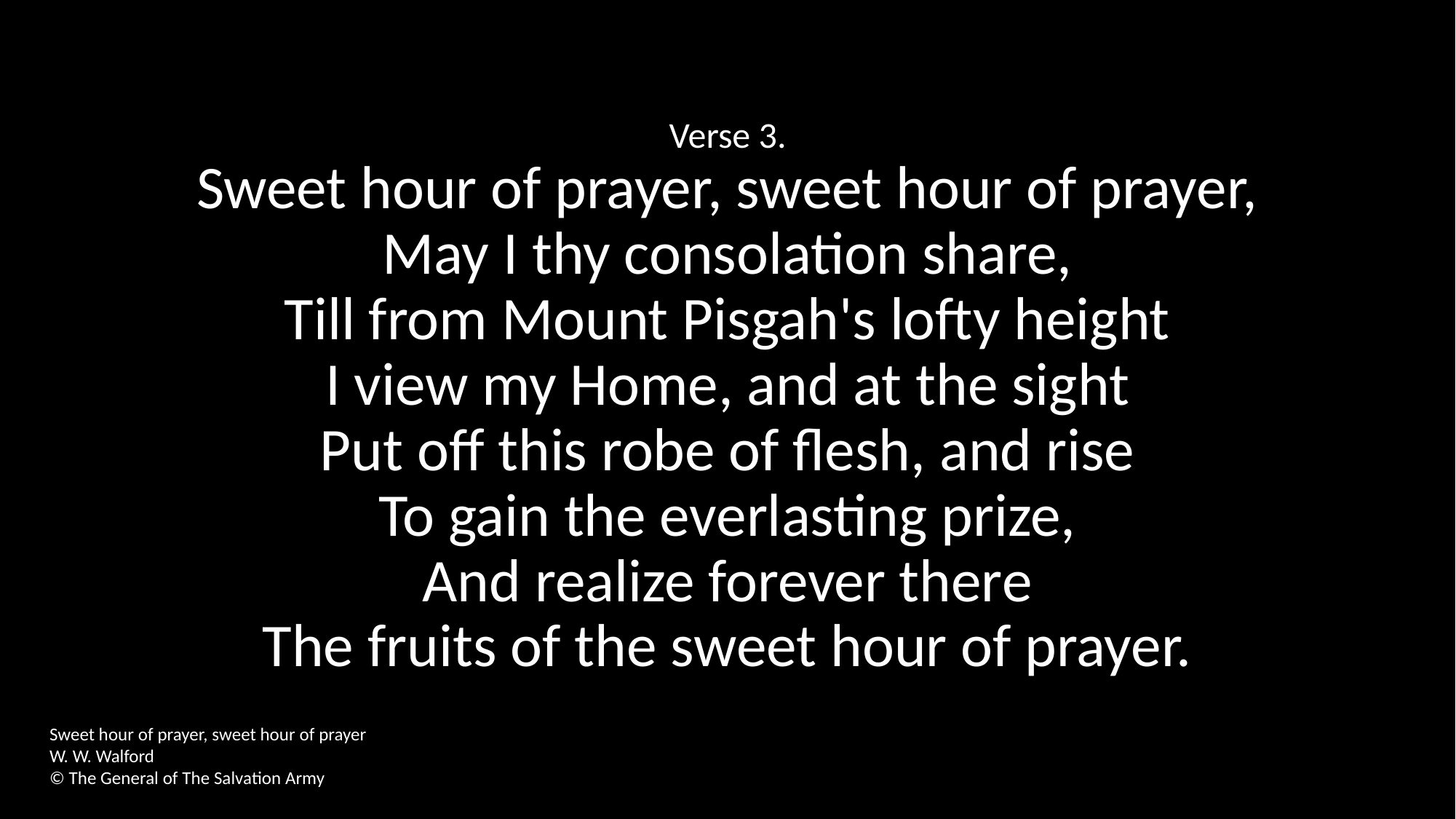

Verse 3.
Sweet hour of prayer, sweet hour of prayer,
May I thy consolation share,
Till from Mount Pisgah's lofty height
I view my Home, and at the sight
Put off this robe of flesh, and rise
To gain the everlasting prize,
And realize forever there
The fruits of the sweet hour of prayer.
Sweet hour of prayer, sweet hour of prayer
W. W. Walford
© The General of The Salvation Army